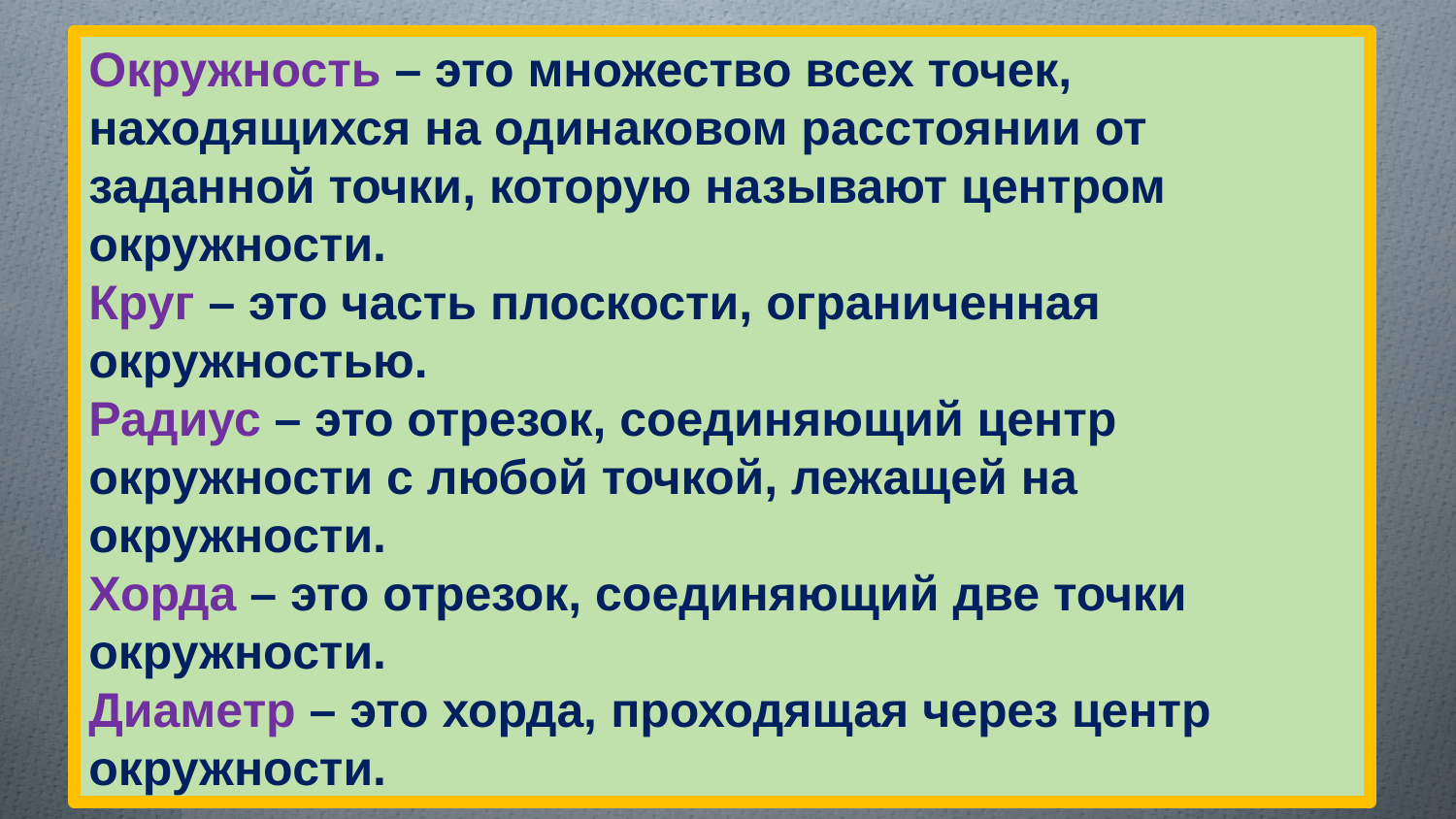

Окружность – это множество всех точек, находящихся на одинаковом расстоянии от заданной точки, которую называют центром окружности.
Круг – это часть плоскости, ограниченная окружностью.
Радиус – это отрезок, соединяющий центр окружности с любой точкой, лежащей на окружности.
Хорда – это отрезок, соединяющий две точки окружности.
Диаметр – это хорда, проходящая через центр окружности.